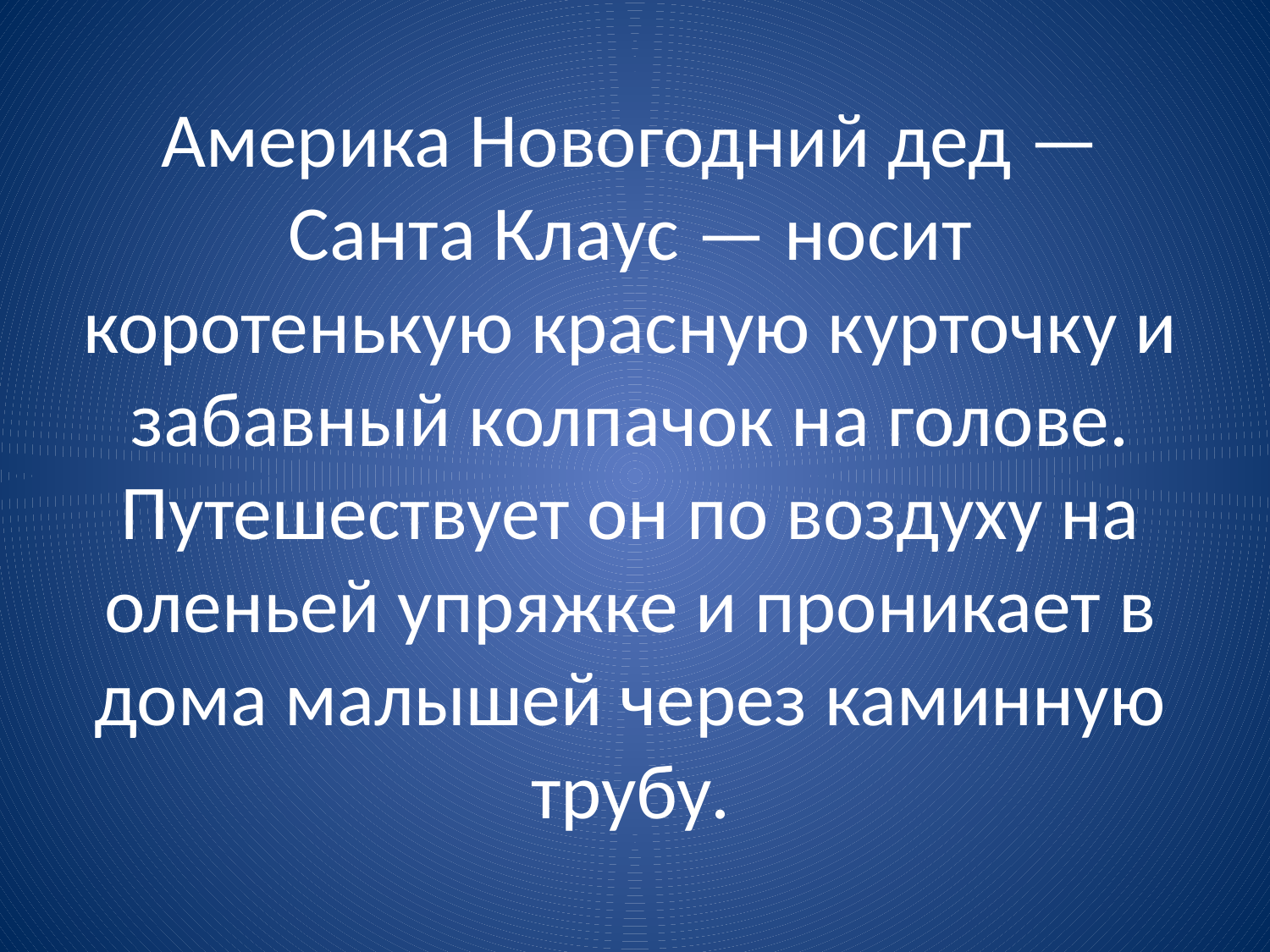

# Америка Новогодний дед — Санта Клаус — носит коротенькую красную курточку и забавный колпачок на голове. Путешествует он по воздуху на оленьей упряжке и проникает в дома малышей через каминную трубу.